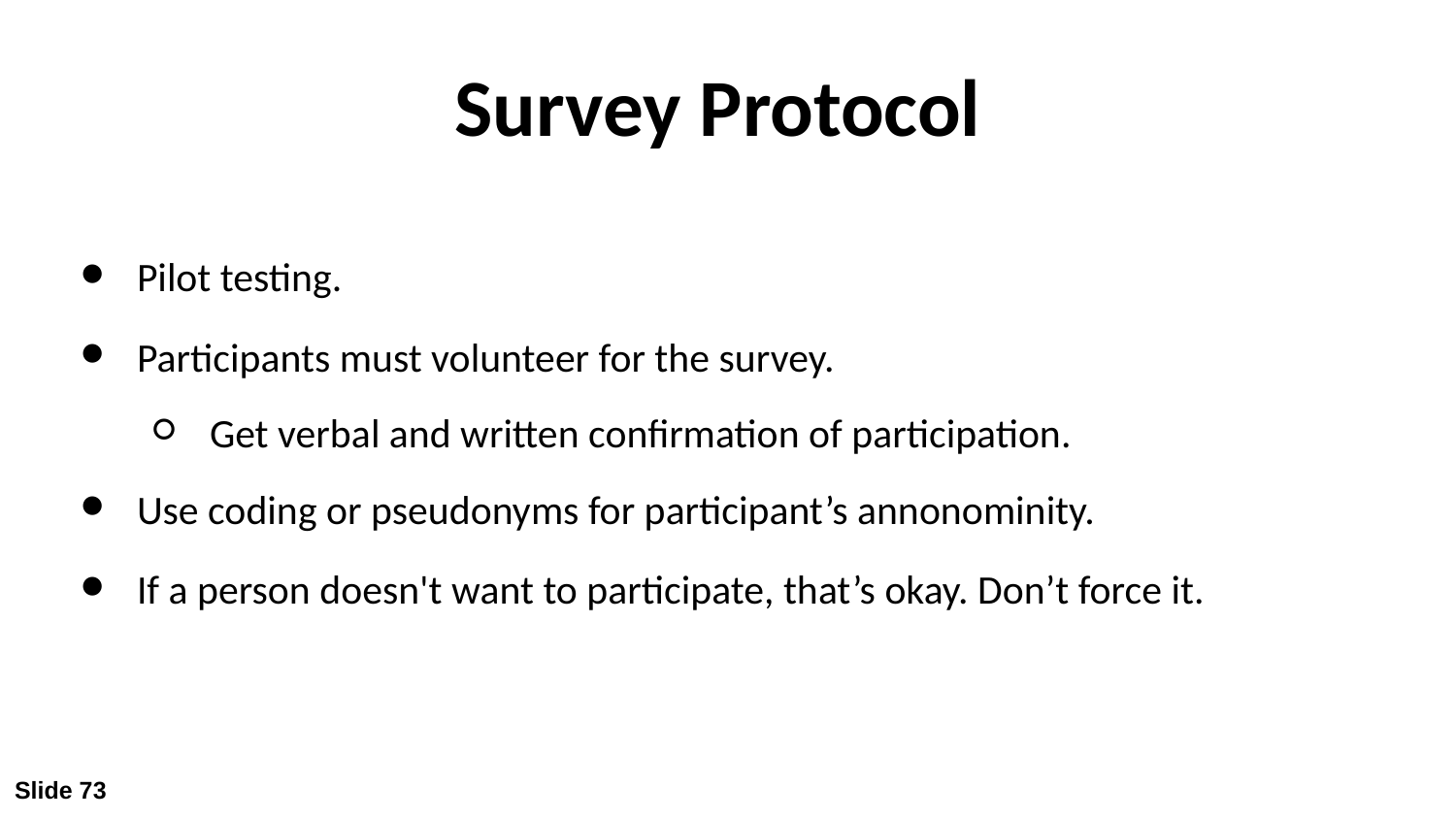

# Survey Protocol
Pilot testing.
Participants must volunteer for the survey.
Get verbal and written confirmation of participation.
Use coding or pseudonyms for participant’s annonominity.
If a person doesn't want to participate, that’s okay. Don’t force it.
Slide 73